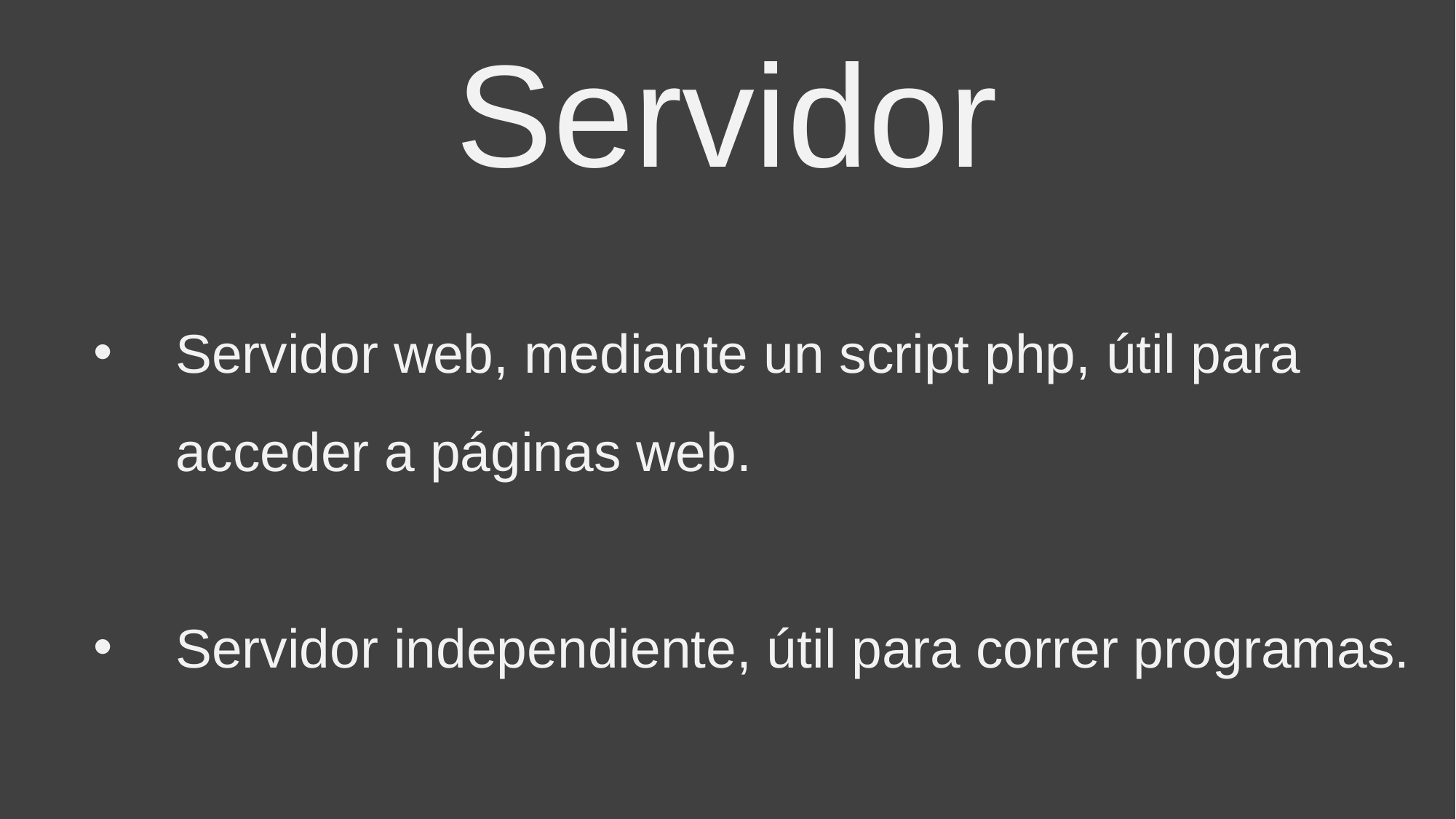

Servidor
Servidor web, mediante un script php, útil para acceder a páginas web.

Servidor independiente, útil para correr programas.